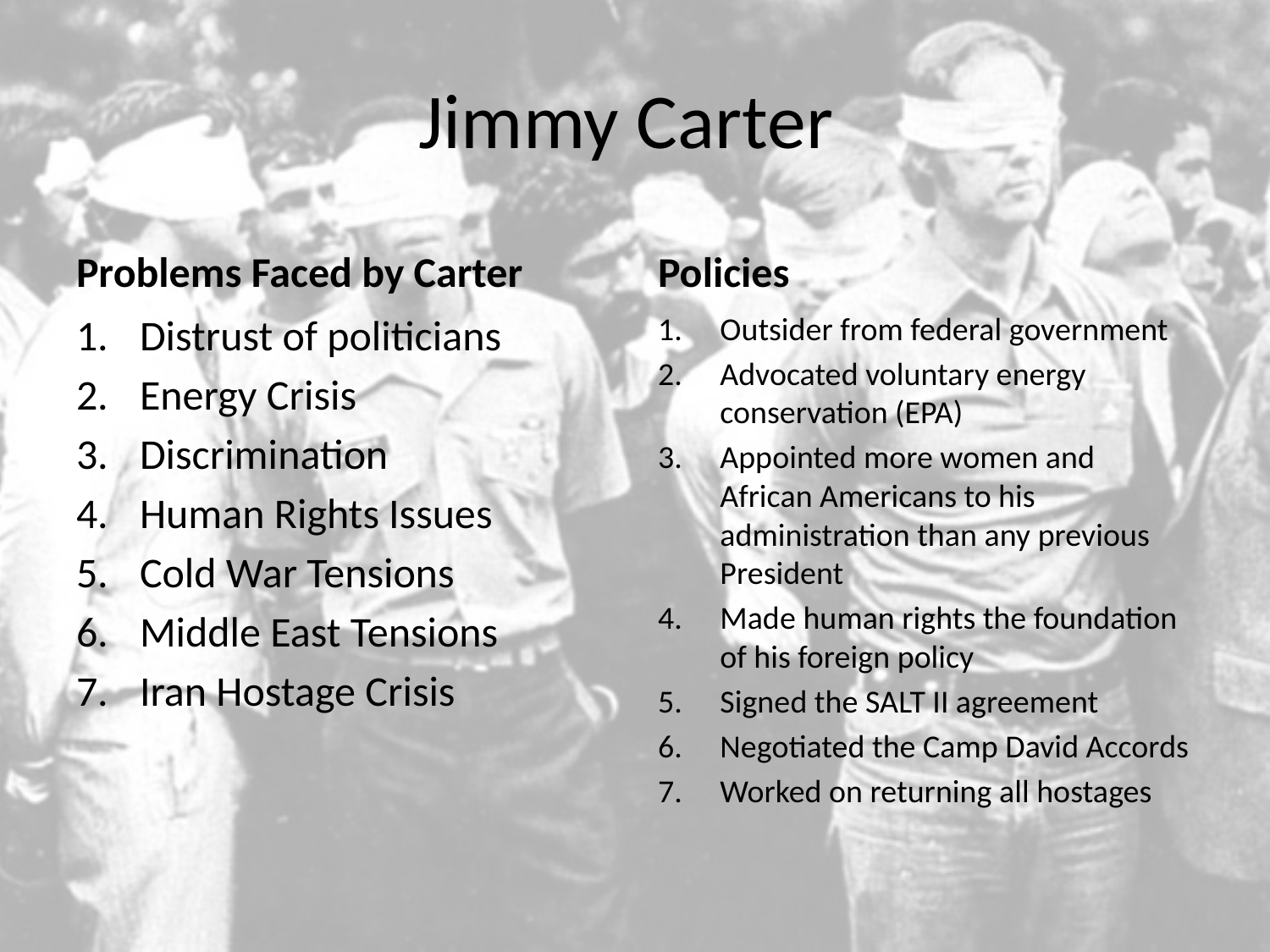

# Jimmy Carter
Problems Faced by Carter
Policies
Distrust of politicians
Energy Crisis
Discrimination
Human Rights Issues
Cold War Tensions
Middle East Tensions
Iran Hostage Crisis
Outsider from federal government
Advocated voluntary energy conservation (EPA)
Appointed more women and African Americans to his administration than any previous President
Made human rights the foundation of his foreign policy
Signed the SALT II agreement
Negotiated the Camp David Accords
Worked on returning all hostages